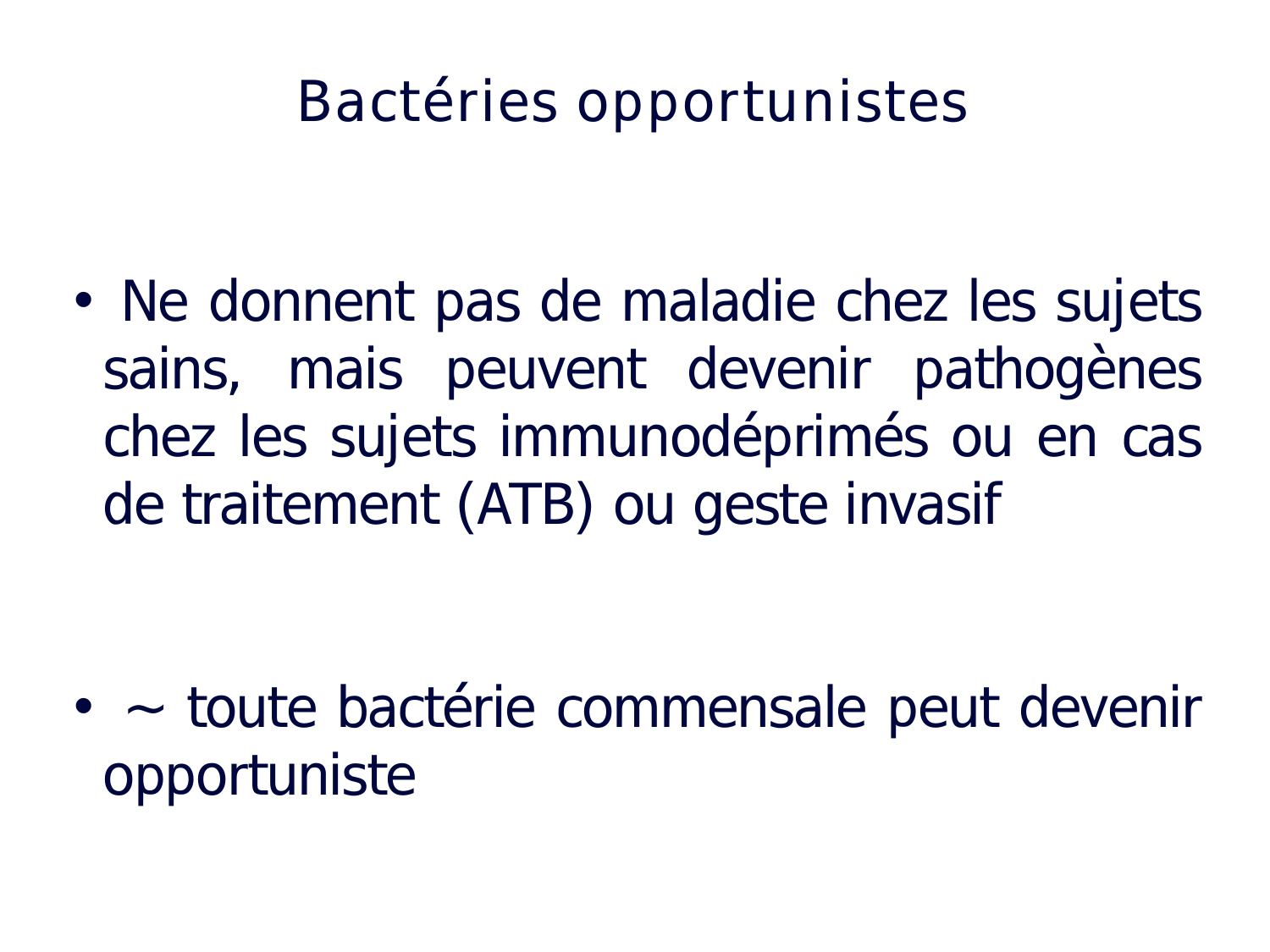

Bactéries opportunistes
 Ne donnent pas de maladie chez les sujets sains, mais peuvent devenir pathogènes chez les sujets immunodéprimés ou en cas de traitement (ATB) ou geste invasif

 ~ toute bactérie commensale peut devenir opportuniste